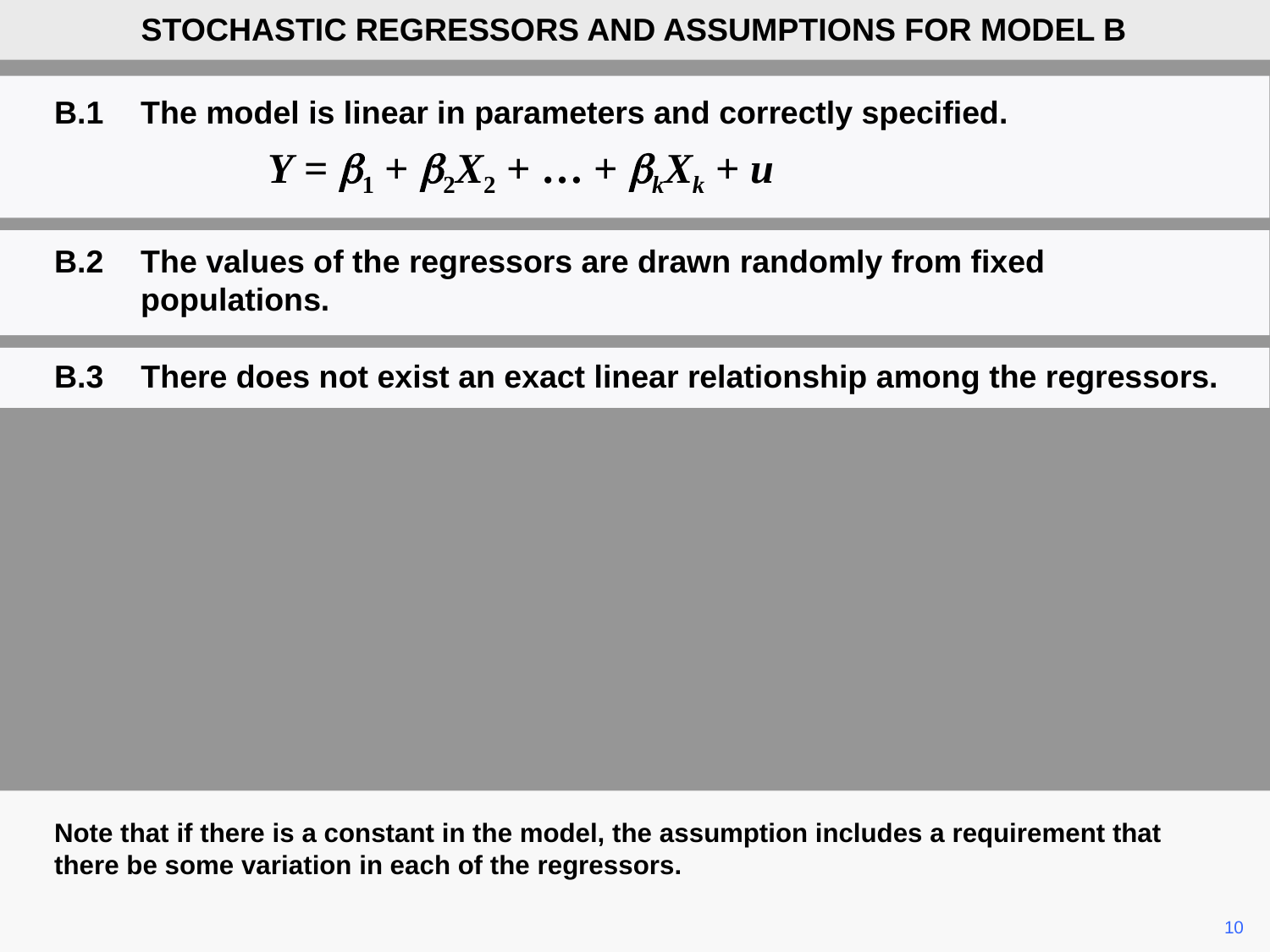

STOCHASTIC REGRESSORS AND ASSUMPTIONS FOR MODEL B

B.1	The model is linear in parameters and correctly specified.
		Y = β1 + β2X2 + … + βkXk + u

B.2	The values of the regressors are drawn randomly from fixed populations.

B.3	There does not exist an exact linear relationship among the regressors.

Note that if there is a constant in the model, the assumption includes a requirement that there be some variation in each of the regressors.
	10